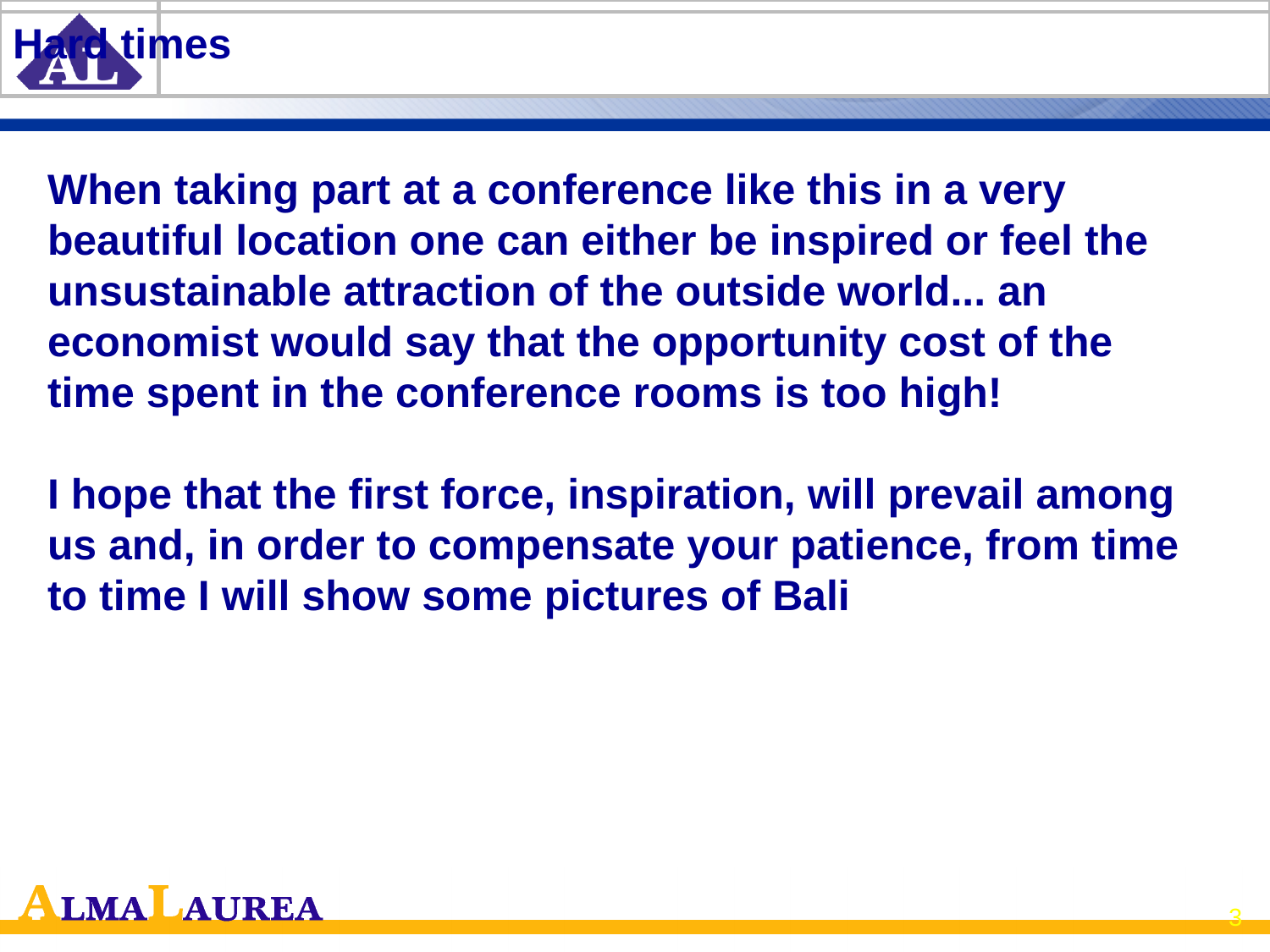

# Hard times

When taking part at a conference like this in a very beautiful location one can either be inspired or feel the unsustainable attraction of the outside world... an economist would say that the opportunity cost of the time spent in the conference rooms is too high!

I hope that the first force, inspiration, will prevail among us and, in order to compensate your patience, from time to time I will show some pictures of Bali
3